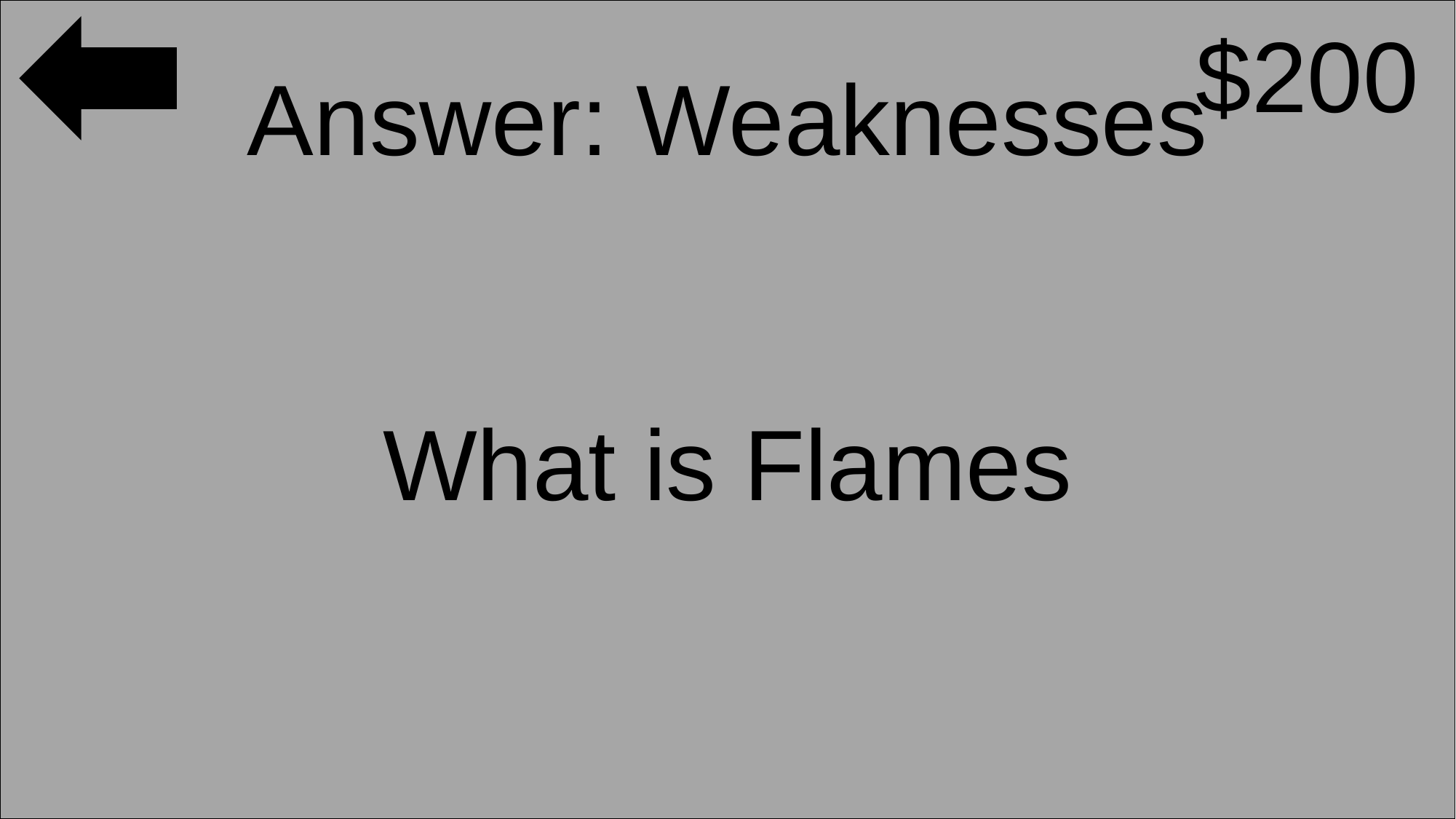

$200

#
Answer: Weaknesses

What is Flames